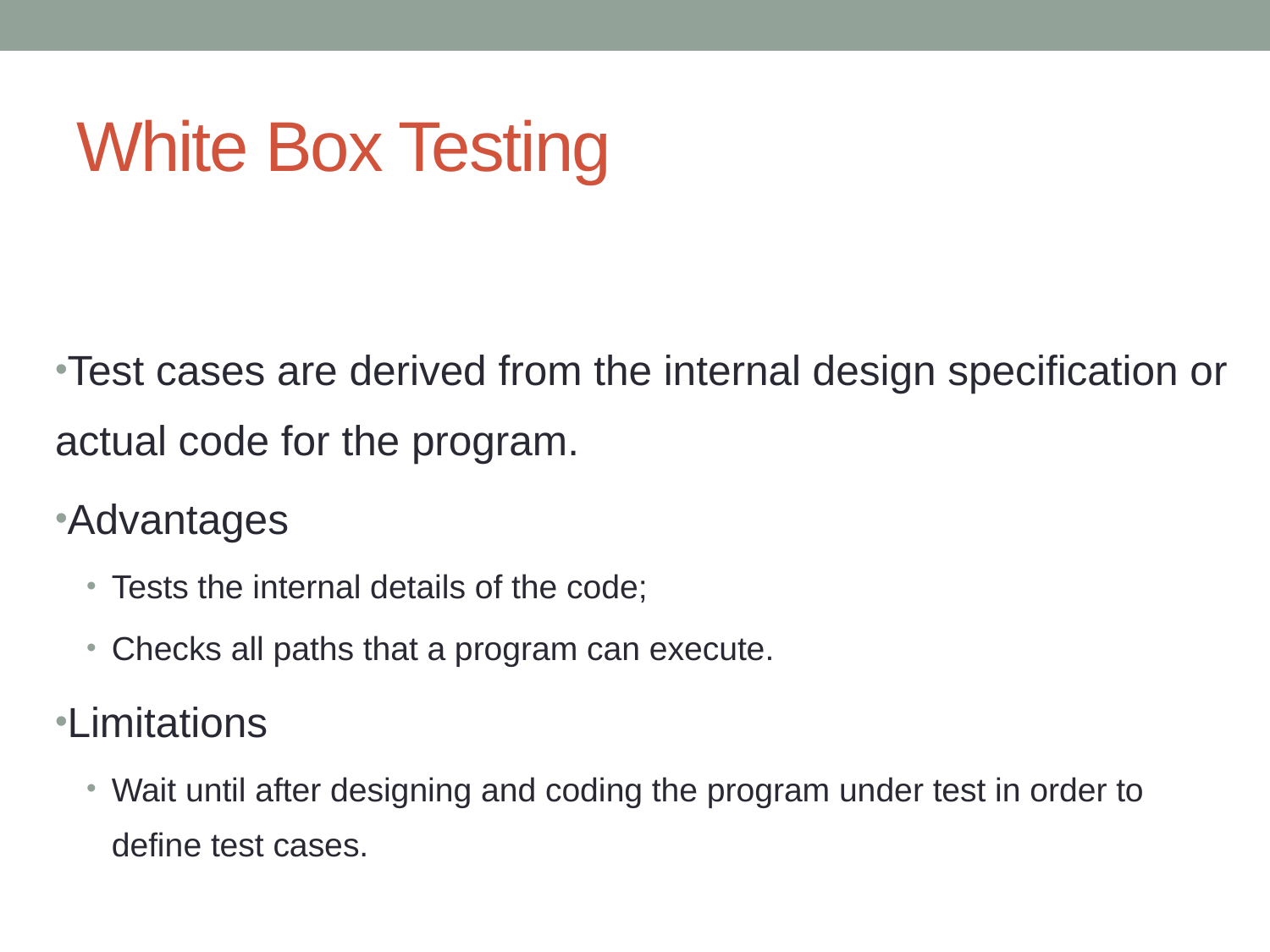

# White Box Testing
Test cases are derived from the internal design specification or actual code for the program.
Advantages
Tests the internal details of the code;
Checks all paths that a program can execute.
Limitations
Wait until after designing and coding the program under test in order to define test cases.